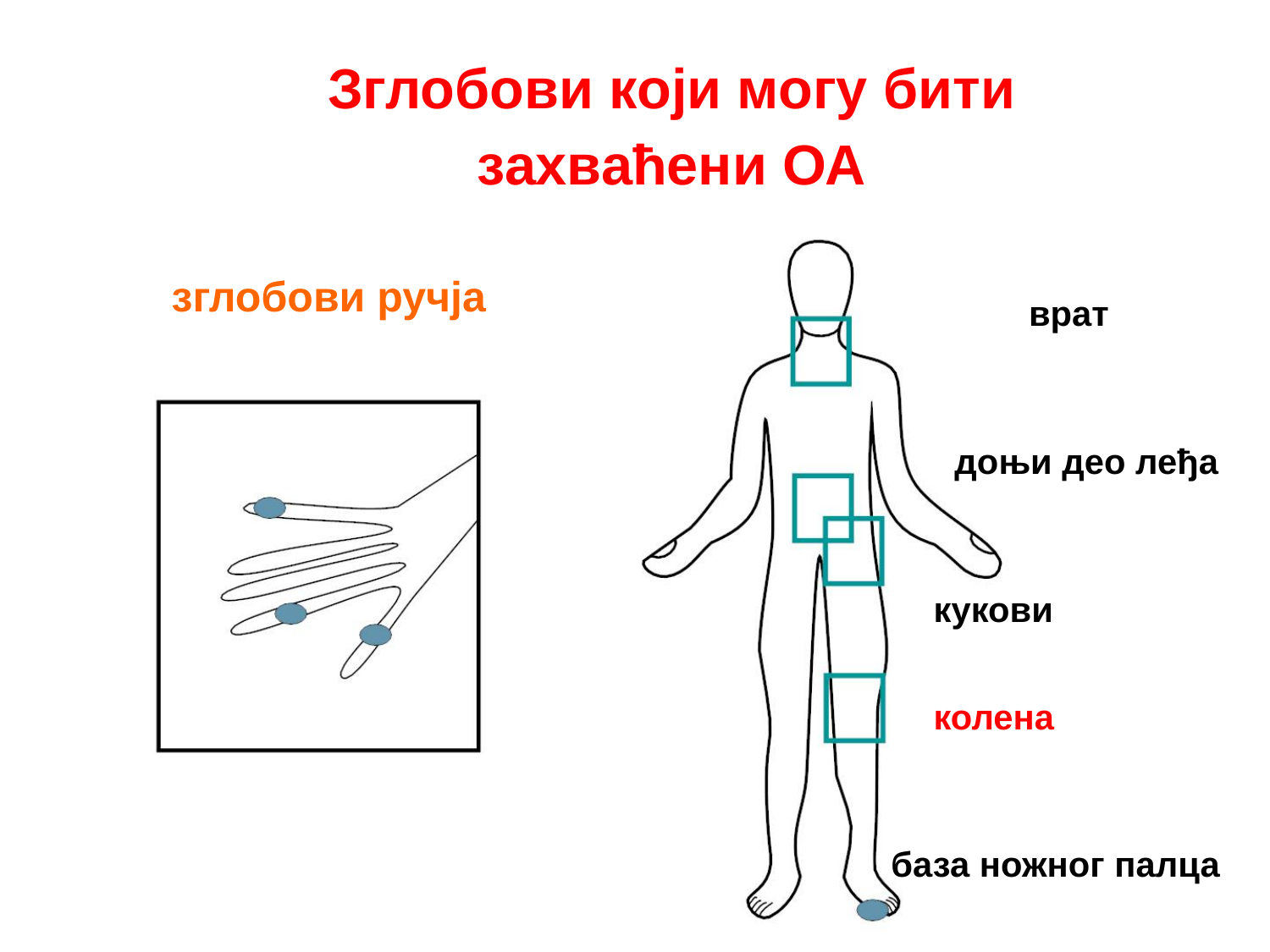

Зглобови који могу бити
захваћени ОА
зглобови ручја
врат
доњи део леђа
кукови
колена
база ножног палца